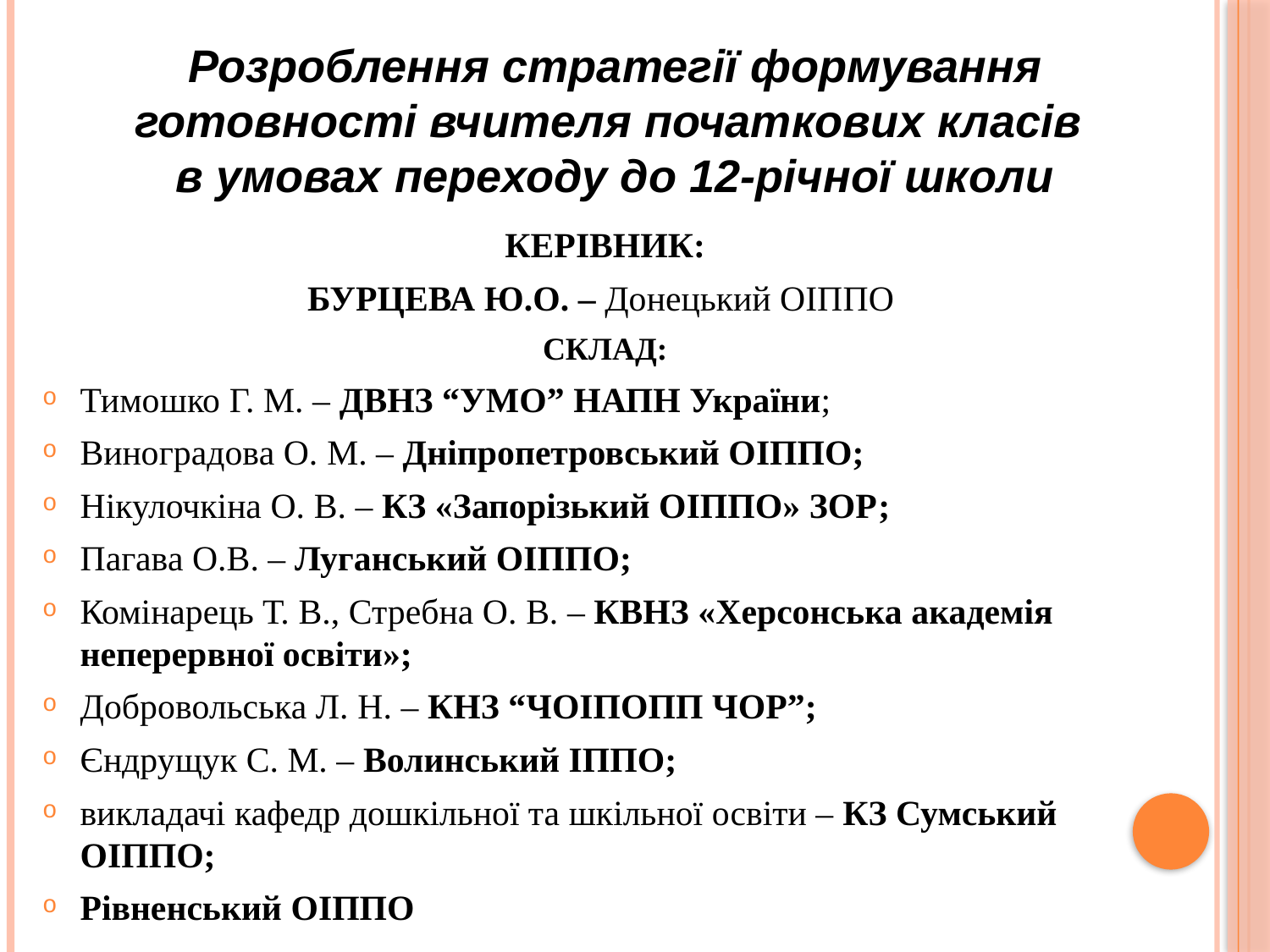

Розроблення стратегії формування готовності вчителя початкових класів
в умовах переходу до 12-річної школи
Здійснення  моніторингу  якості  післядипломної освіти регіону
КЕРІВНИК:
БУРЦЕВА Ю.О. – Донецький ОІППО
СКЛАД:
Тимошко Г. М. – ДВНЗ “УМО” НАПН України;
Виноградова О. М. – Дніпропетровський ОІППО;
Нікулочкіна О. В. – КЗ «Запорізький ОІППО» ЗОР;
Пагава О.В. – Луганський ОІППО;
Комінарець Т. В., Стребна О. В. – КВНЗ «Херсонська академія неперервної освіти»;
Добровольська Л. Н. – КНЗ “ЧОІПОПП ЧОР”;
Єндрущук С. М. – Волинський ІППО;
викладачі кафедр дошкільної та шкільної освіти – КЗ Сумський ОІППО;
Рівненський ОІППО